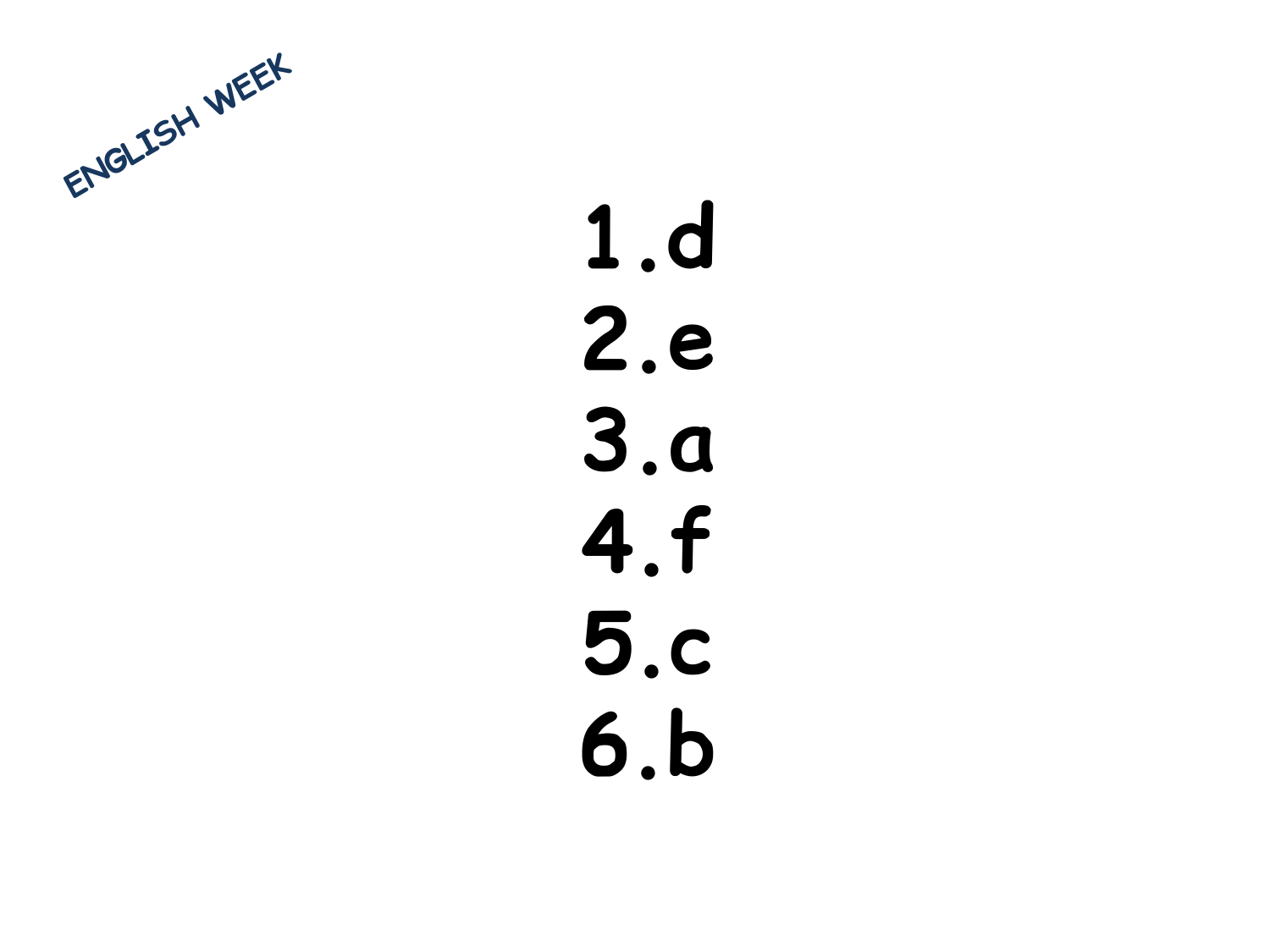

English week
1.d
2.e
3.a
4.f
5.c
6.b